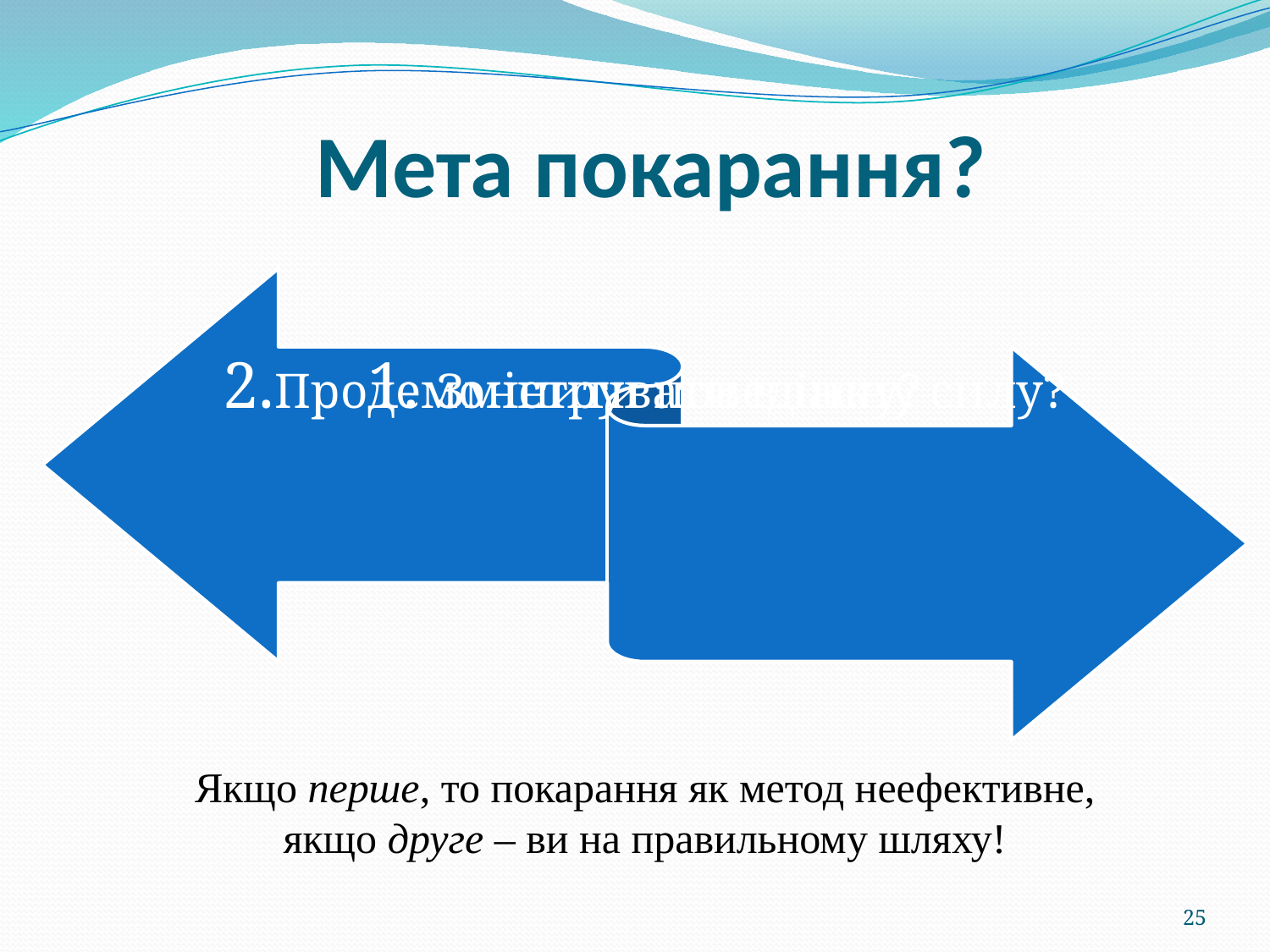

# Мета покарання?
1. Змінити поведінку?
Якщо перше, то покарання як метод неефективне, якщо друге – ви на правильному шляху!
25